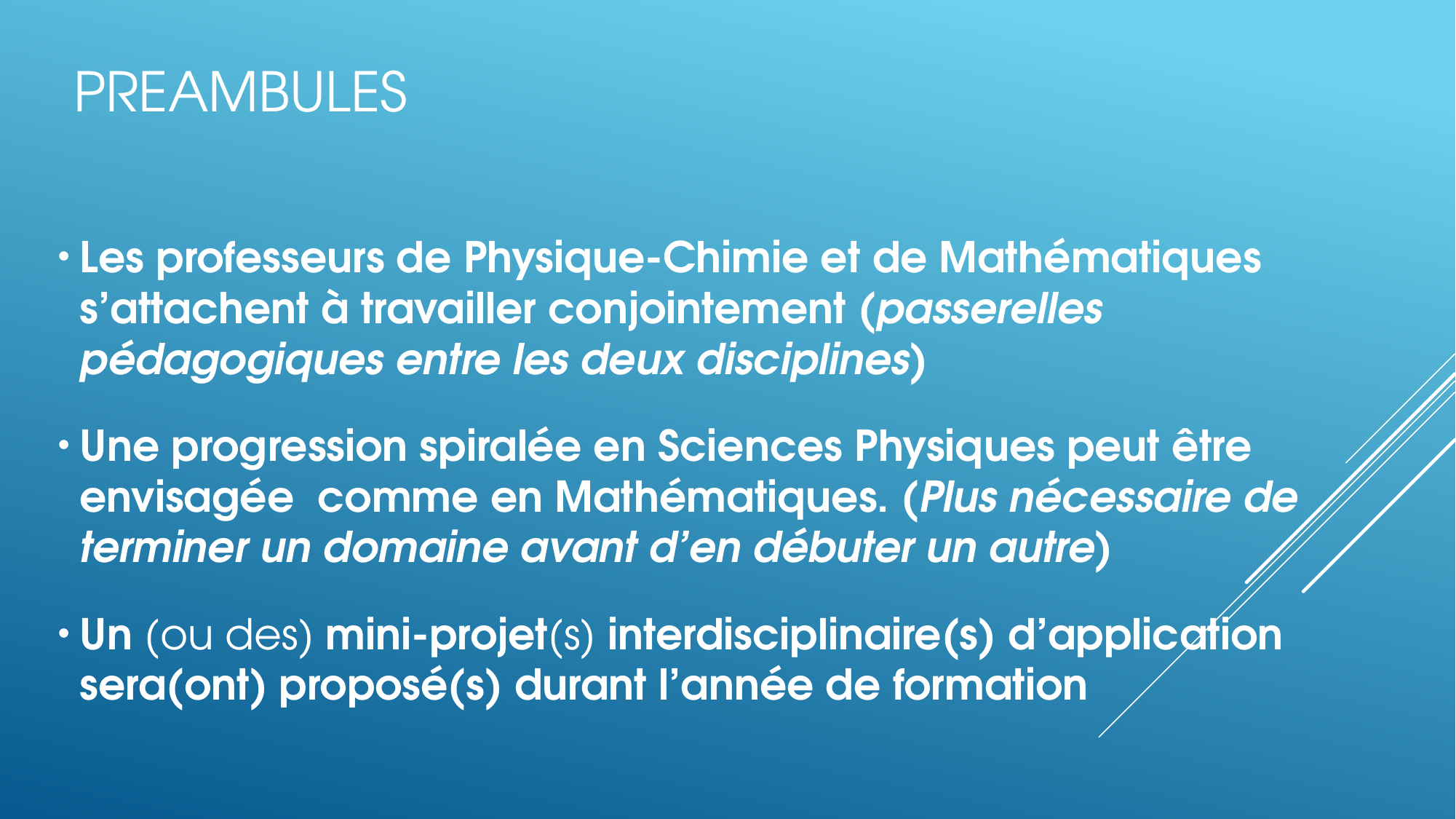

# PREAMBULES
Les professeurs de Physique-Chimie et de Mathématiques s’attachent à travailler conjointement (passerelles pédagogiques entre les deux disciplines)
Une progression spiralée en Sciences Physiques peut être envisagée  comme en Mathématiques. (Plus nécessaire de terminer un domaine avant d’en débuter un autre)
Un (ou des) mini-projet(s) interdisciplinaire(s) d’application sera(ont) proposé(s) durant l’année de formation